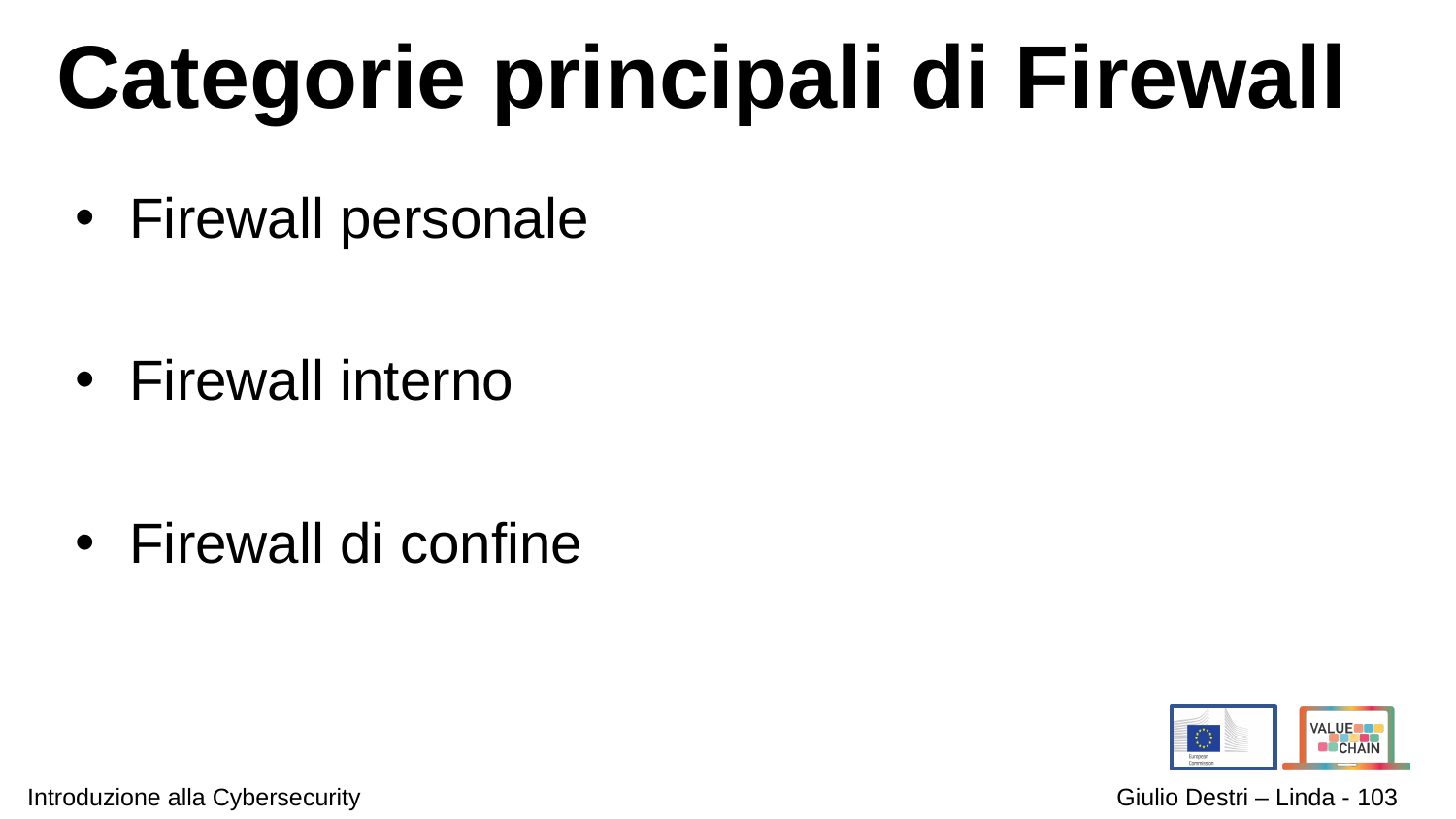

# Categorie principali di Firewall
Firewall personale

Firewall interno

Firewall di confine